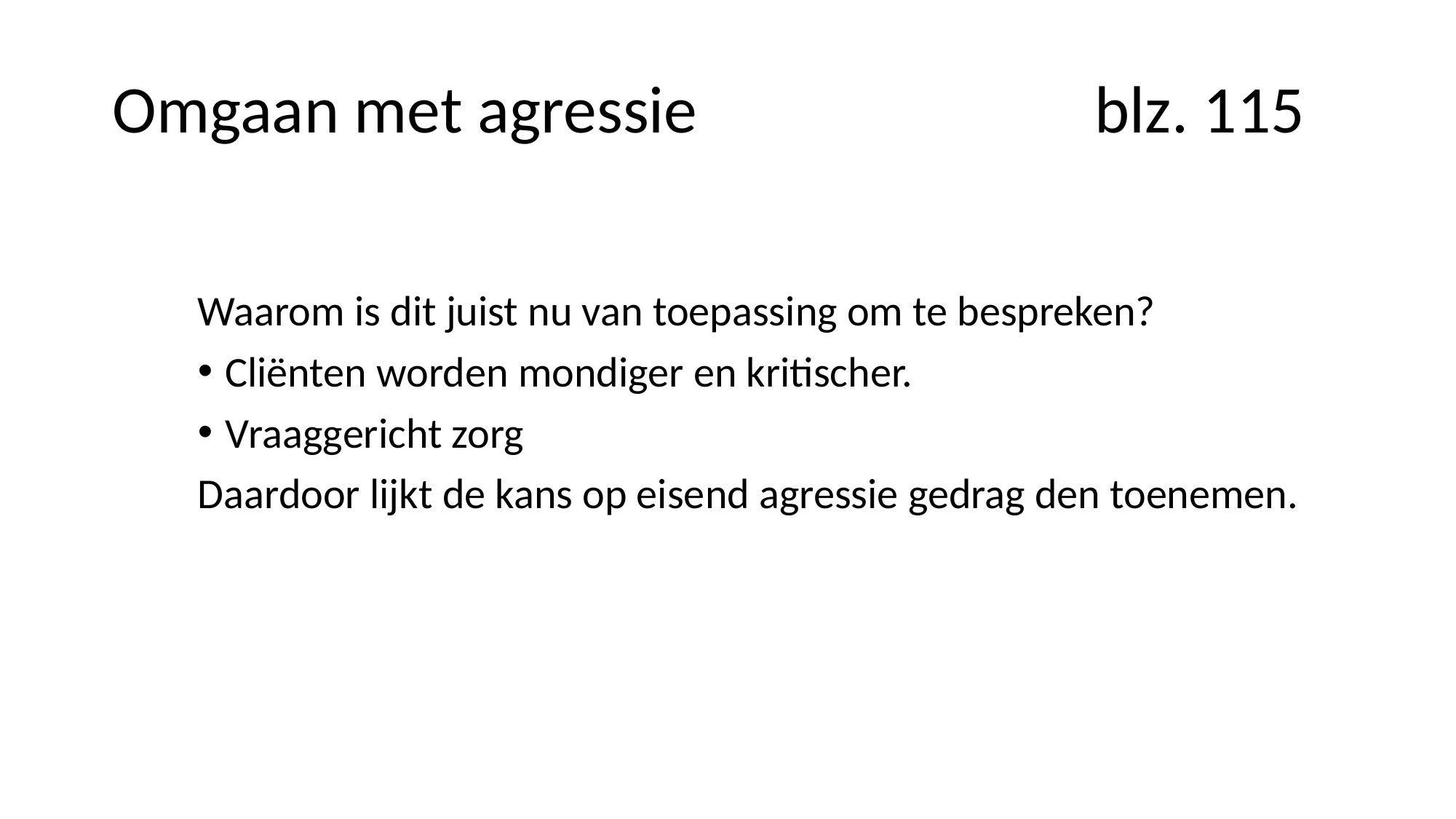

# Omgaan met agressie 				blz. 115
Waarom is dit juist nu van toepassing om te bespreken?
Cliënten worden mondiger en kritischer.
Vraaggericht zorg
Daardoor lijkt de kans op eisend agressie gedrag den toenemen.